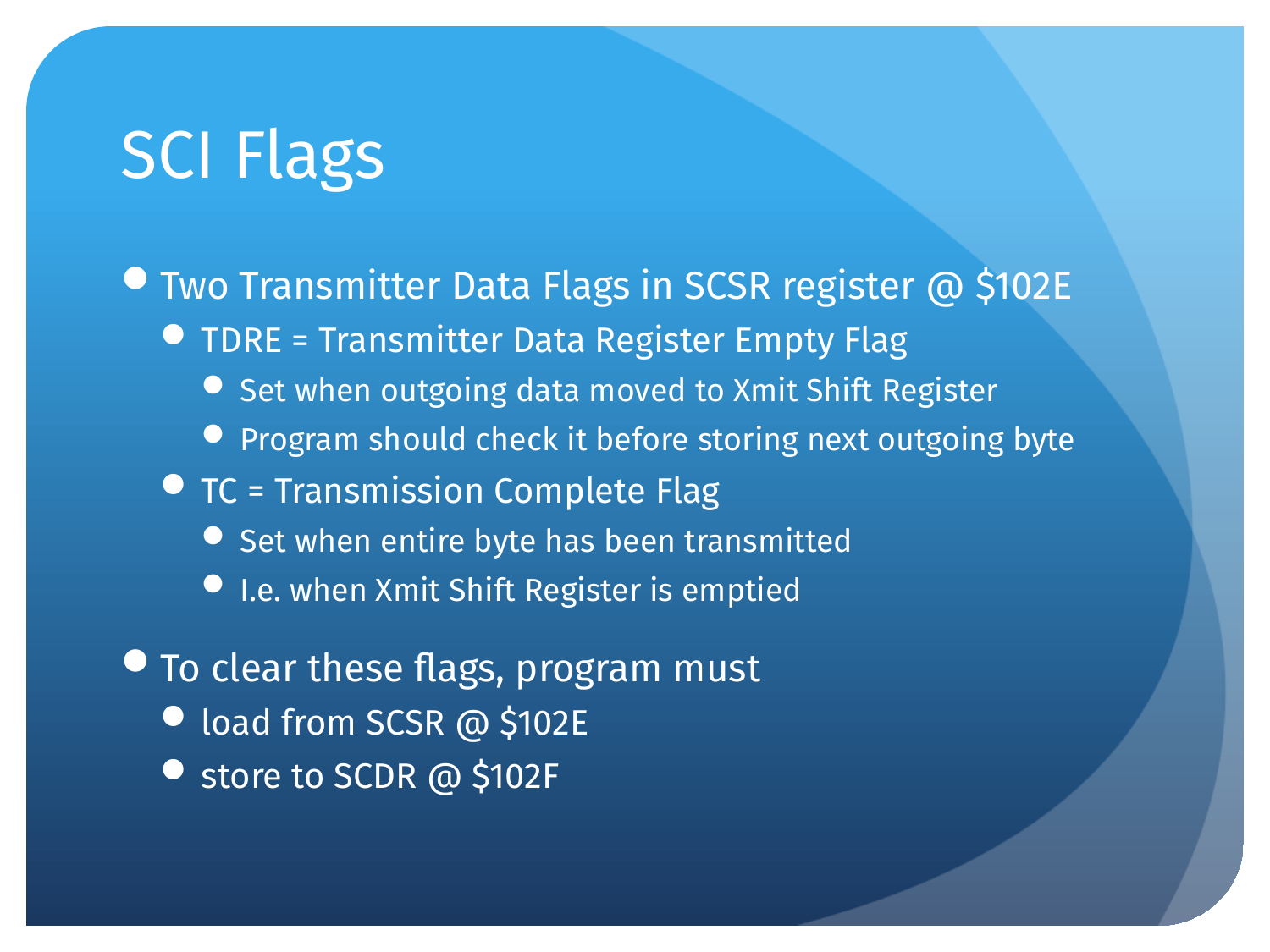

# SCI Flags
Two Transmitter Data Flags in SCSR register @ $102E
TDRE = Transmitter Data Register Empty Flag
Set when outgoing data moved to Xmit Shift Register
Program should check it before storing next outgoing byte
TC = Transmission Complete Flag
Set when entire byte has been transmitted
I.e. when Xmit Shift Register is emptied
To clear these flags, program must
load from SCSR @ $102E
store to SCDR @ $102F